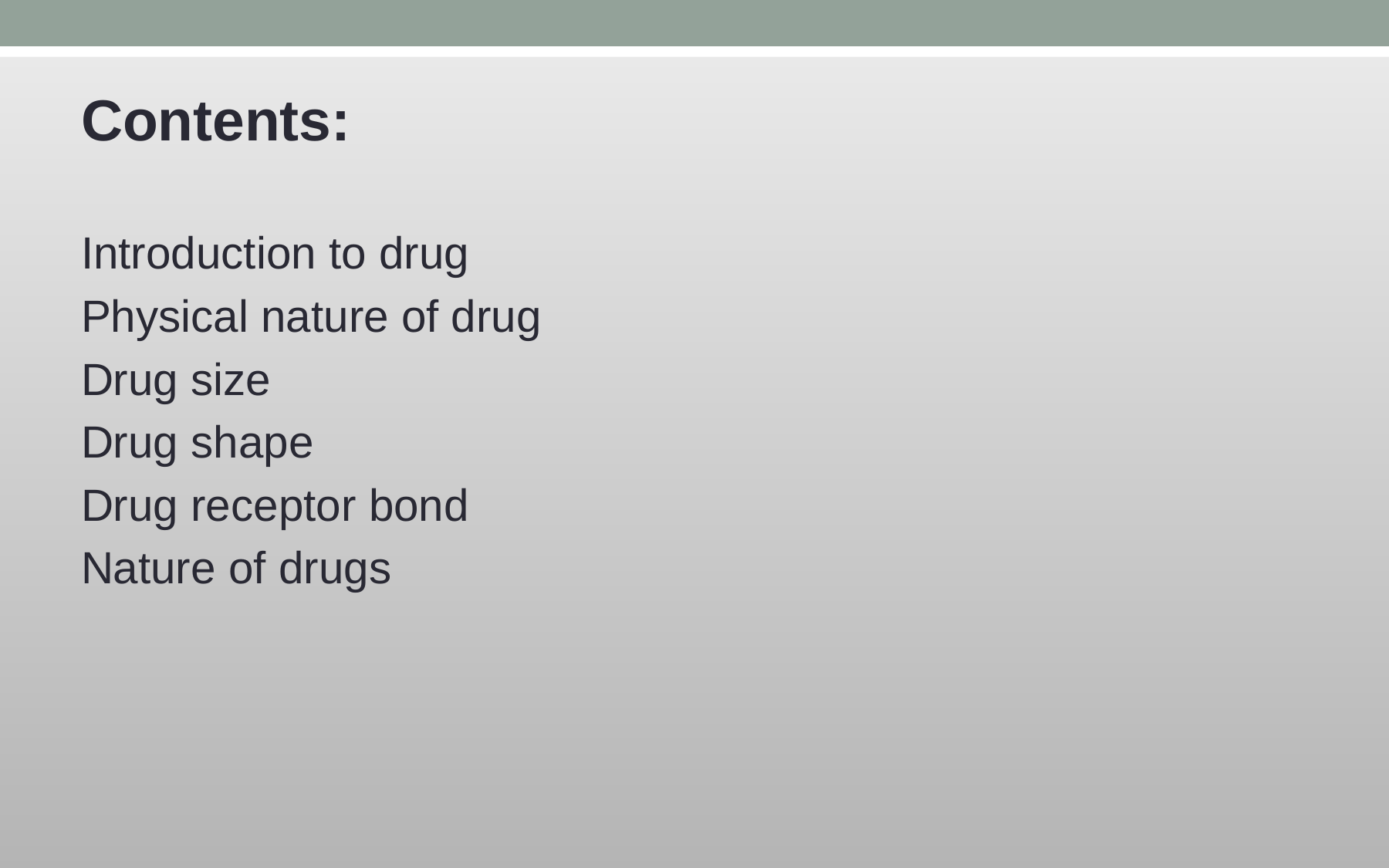

Contents:

Introduction to drug
Physical nature of drug
Drug size
Drug shape
Drug receptor bond
Nature of drugs